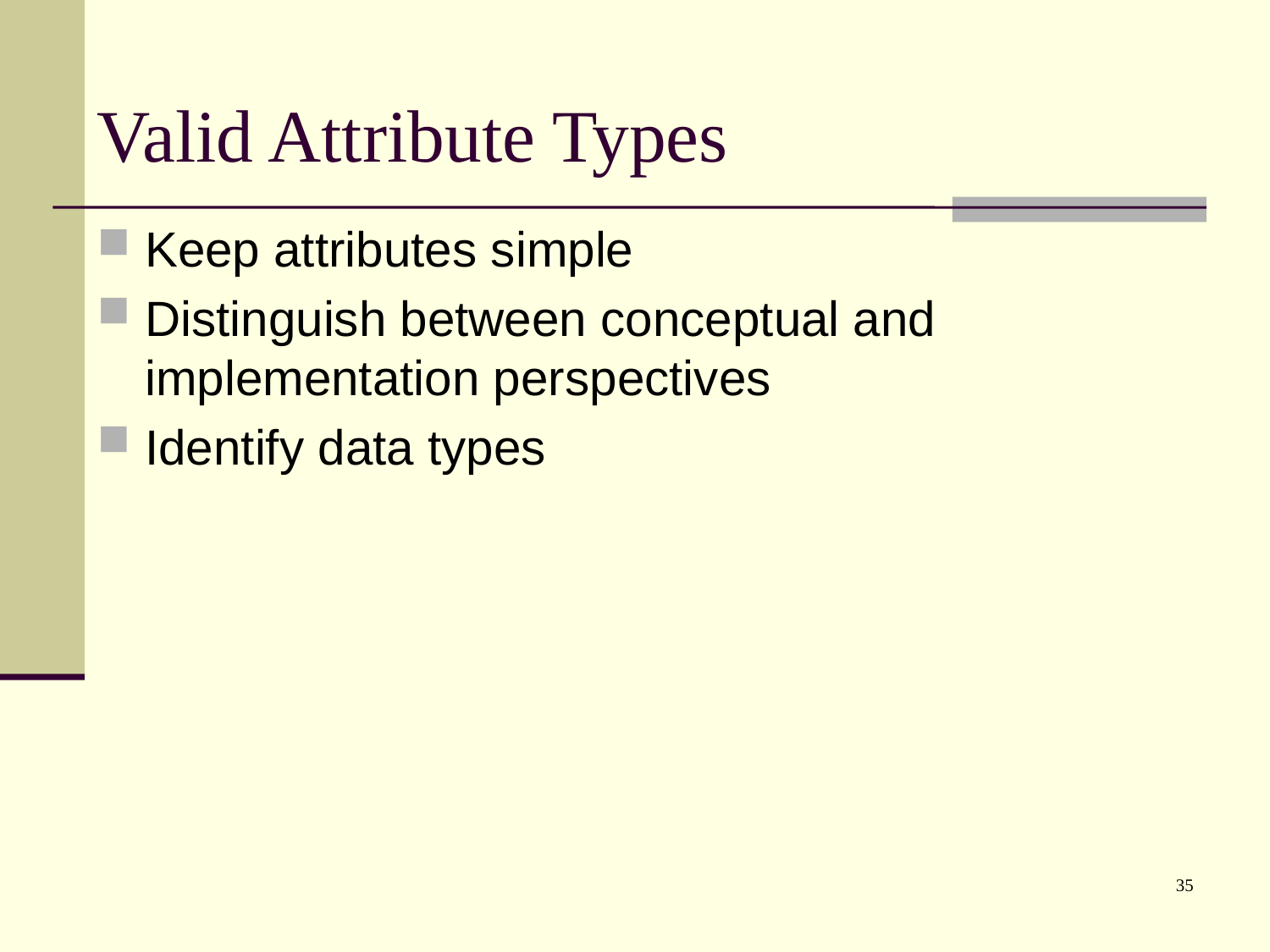

# Valid Attribute Types
Keep attributes simple
Distinguish between conceptual and implementation perspectives
Identify data types

35